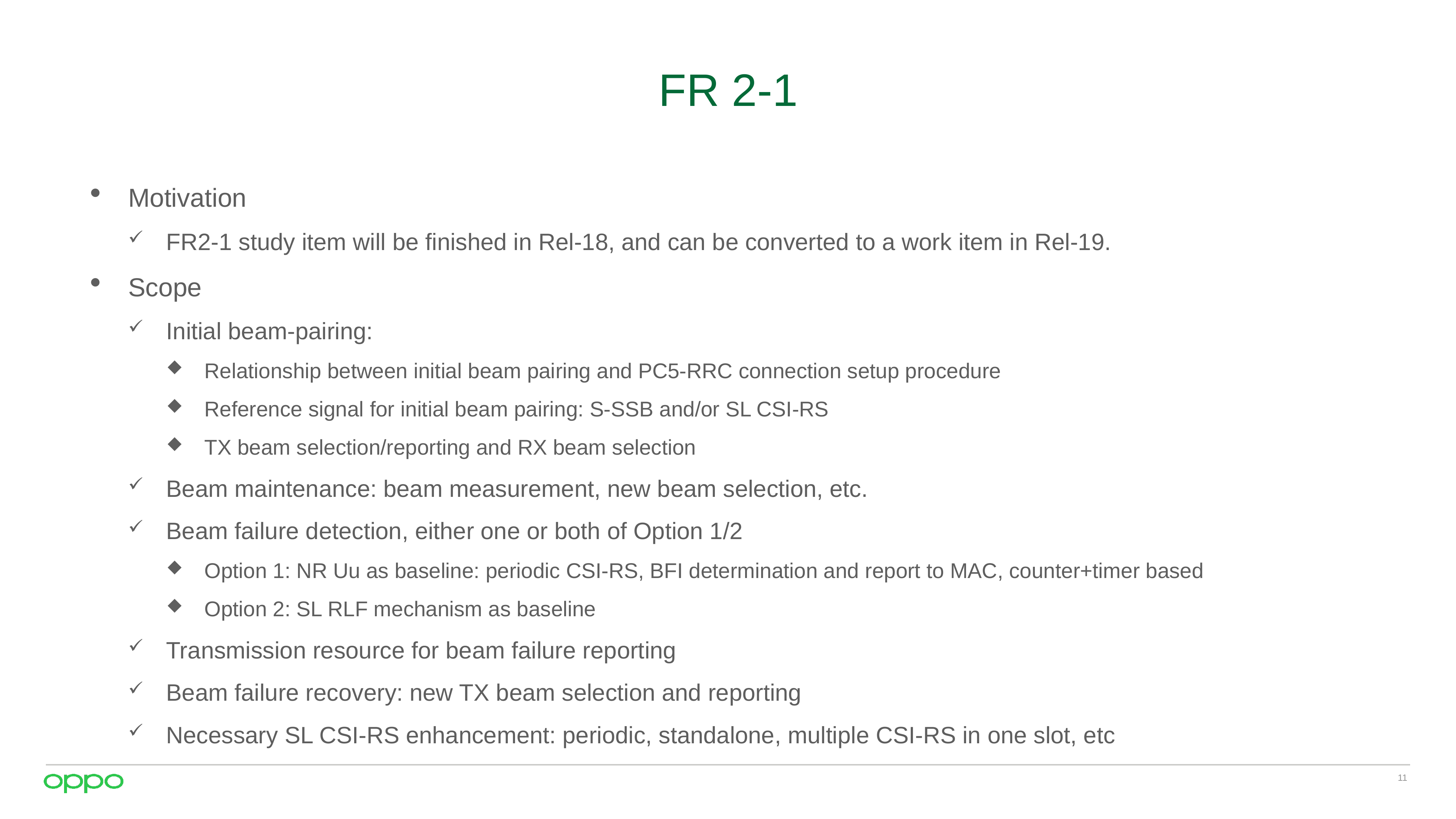

# FR 2-1
Motivation
FR2-1 study item will be finished in Rel-18, and can be converted to a work item in Rel-19.
Scope
Initial beam-pairing:
Relationship between initial beam pairing and PC5-RRC connection setup procedure
Reference signal for initial beam pairing: S-SSB and/or SL CSI-RS
TX beam selection/reporting and RX beam selection
Beam maintenance: beam measurement, new beam selection, etc.
Beam failure detection, either one or both of Option 1/2
Option 1: NR Uu as baseline: periodic CSI-RS, BFI determination and report to MAC, counter+timer based
Option 2: SL RLF mechanism as baseline
Transmission resource for beam failure reporting
Beam failure recovery: new TX beam selection and reporting
Necessary SL CSI-RS enhancement: periodic, standalone, multiple CSI-RS in one slot, etc